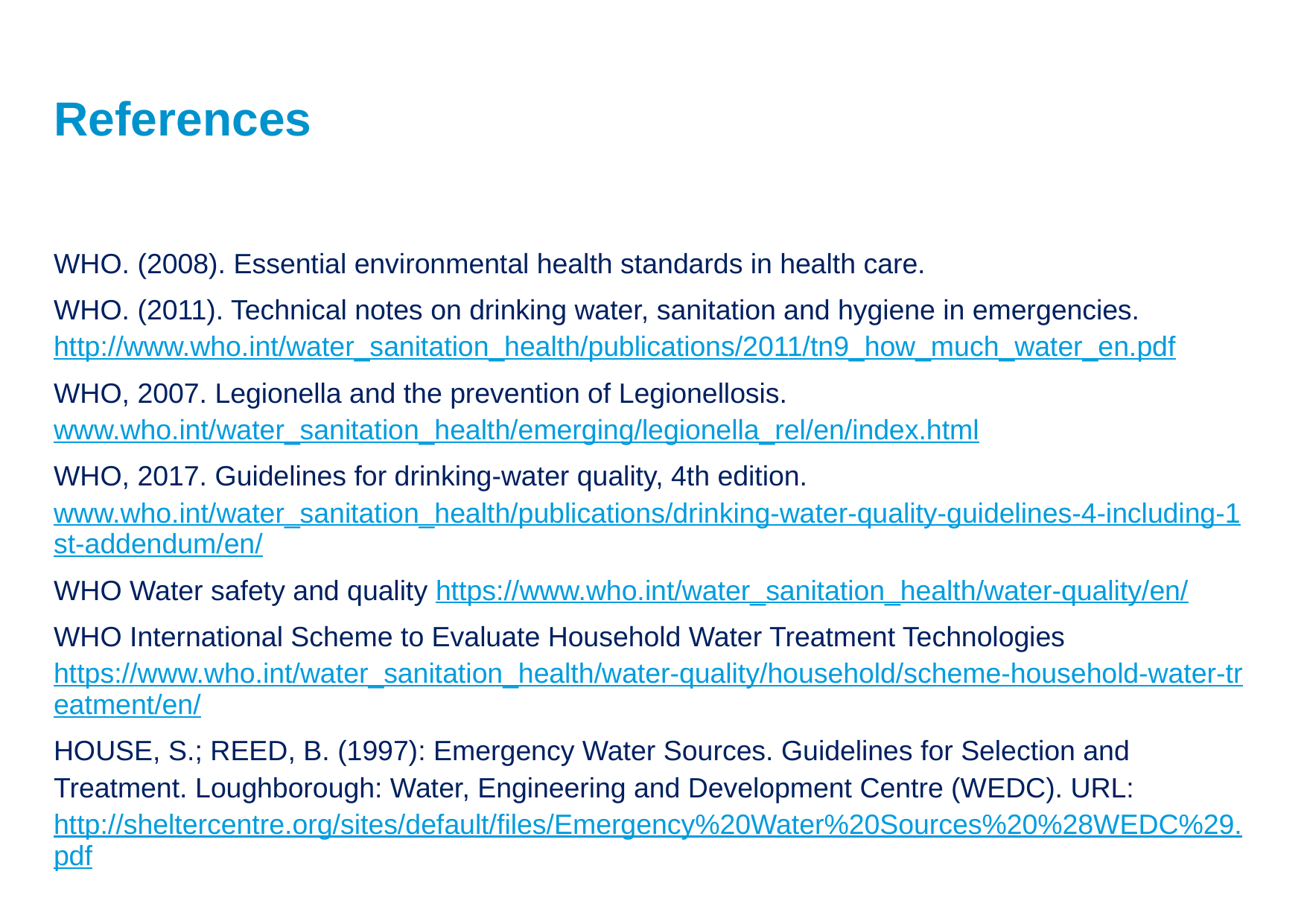

# References
WHO. (2008). Essential environmental health standards in health care.
WHO. (2011). Technical notes on drinking water, sanitation and hygiene in emergencies. http://www.who.int/water_sanitation_health/publications/2011/tn9_how_much_water_en.pdf
WHO, 2007. Legionella and the prevention of Legionellosis. www.who.int/water_sanitation_health/emerging/legionella_rel/en/index.html
WHO, 2017. Guidelines for drinking-water quality, 4th edition. www.who.int/water_sanitation_health/publications/drinking-water-quality-guidelines-4-including-1st-addendum/en/
WHO Water safety and quality https://www.who.int/water_sanitation_health/water-quality/en/
WHO International Scheme to Evaluate Household Water Treatment Technologies https://www.who.int/water_sanitation_health/water-quality/household/scheme-household-water-treatment/en/
HOUSE, S.; REED, B. (1997): Emergency Water Sources. Guidelines for Selection and Treatment. Loughborough: Water, Engineering and Development Centre (WEDC). URL: http://sheltercentre.org/sites/default/files/Emergency%20Water%20Sources%20%28WEDC%29.pdf